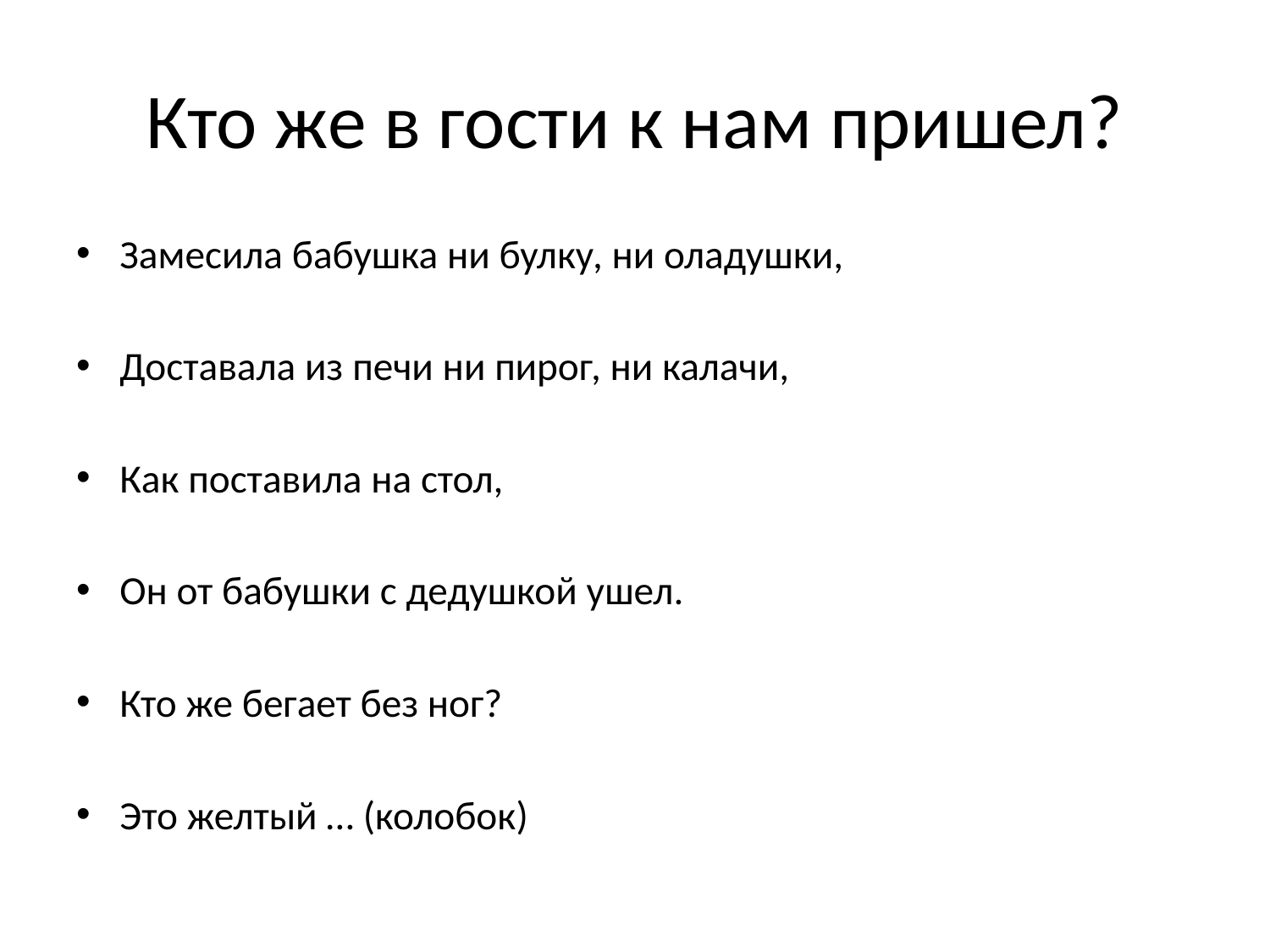

# Кто же в гости к нам пришел?
Замесила бабушка ни булку, ни оладушки,

Доставала из печи ни пирог, ни калачи,

Как поставила на стол,

Он от бабушки с дедушкой ушел.

Кто же бегает без ног?

Это желтый … (колобок)